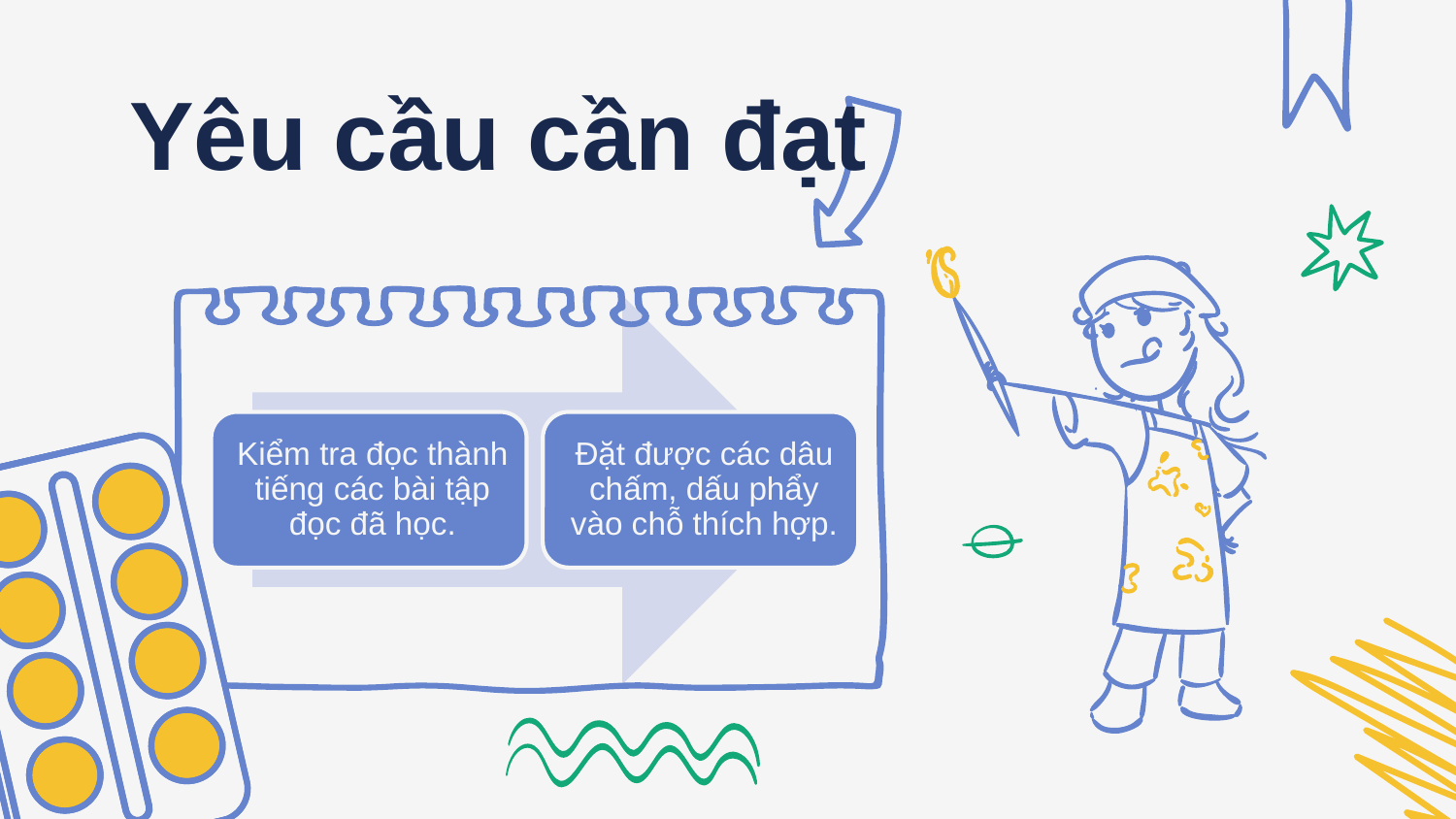

# Yêu cầu cần đạt

Kiểm tra đọc thành tiếng các bài tập đọc đã học.
Đặt được các dâu chấm, dấu phẩy vào chỗ thích hợp.